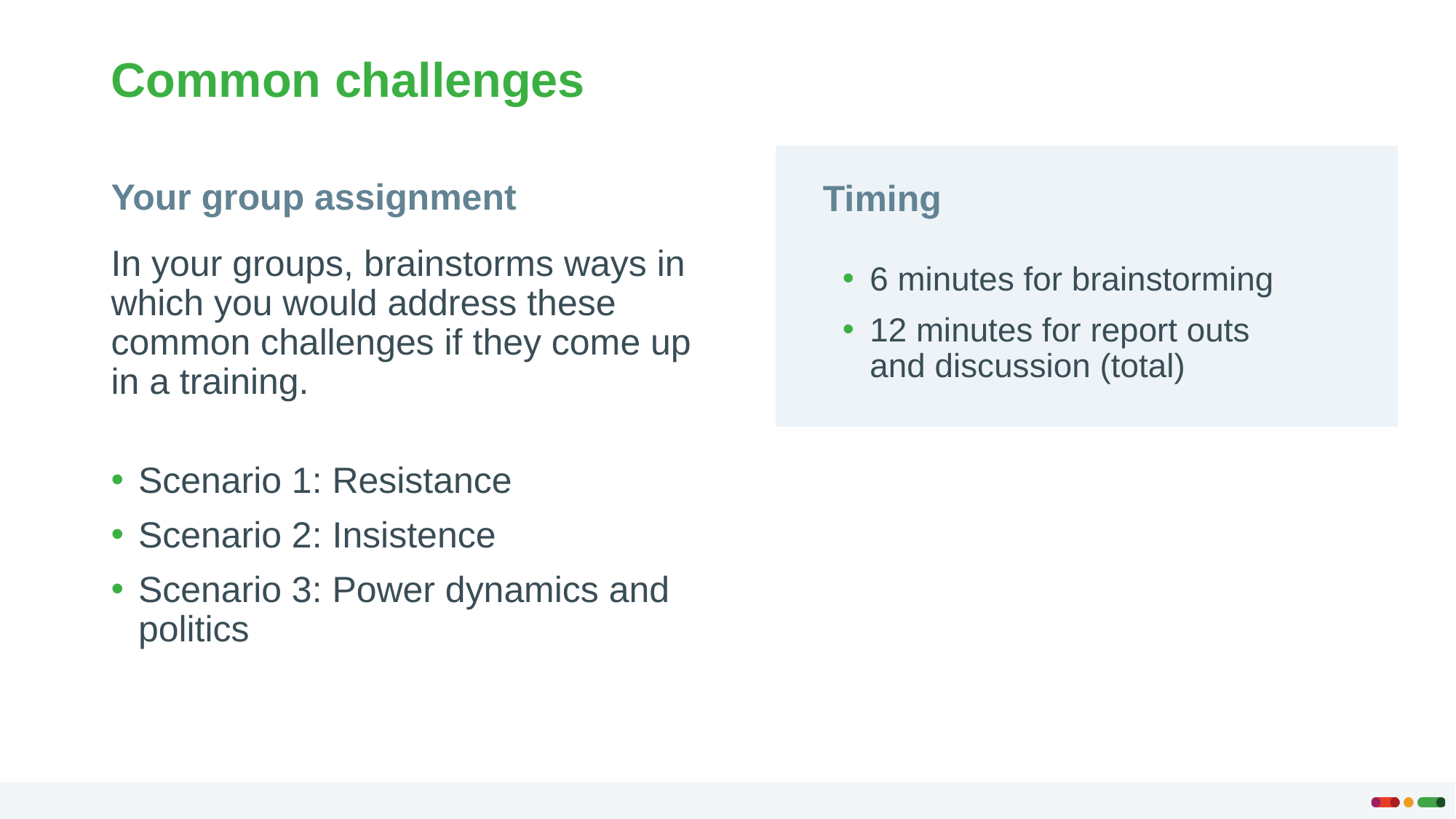

# Common challenges
Your group assignment
Timing

In your groups, brainstorms ways in which you would address these common challenges if they come up in a training.

Scenario 1: Resistance
Scenario 2: Insistence
Scenario 3: Power dynamics and politics

6 minutes for brainstorming
12 minutes for report outs and discussion (total)